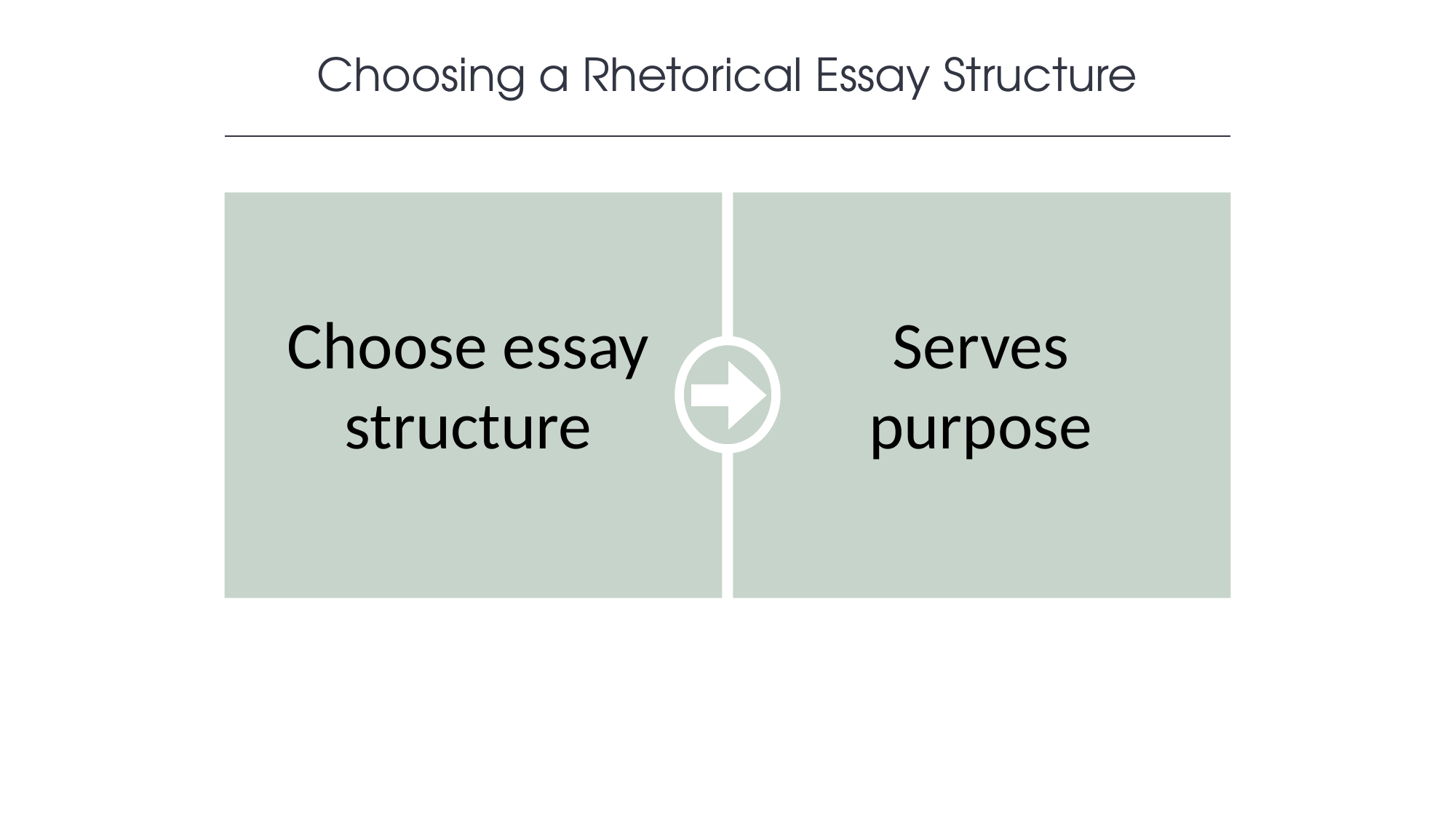

Choosing a Rhetorical Essay Structure
HAWKES LEARNING

Serves purpose
Choose essay structure